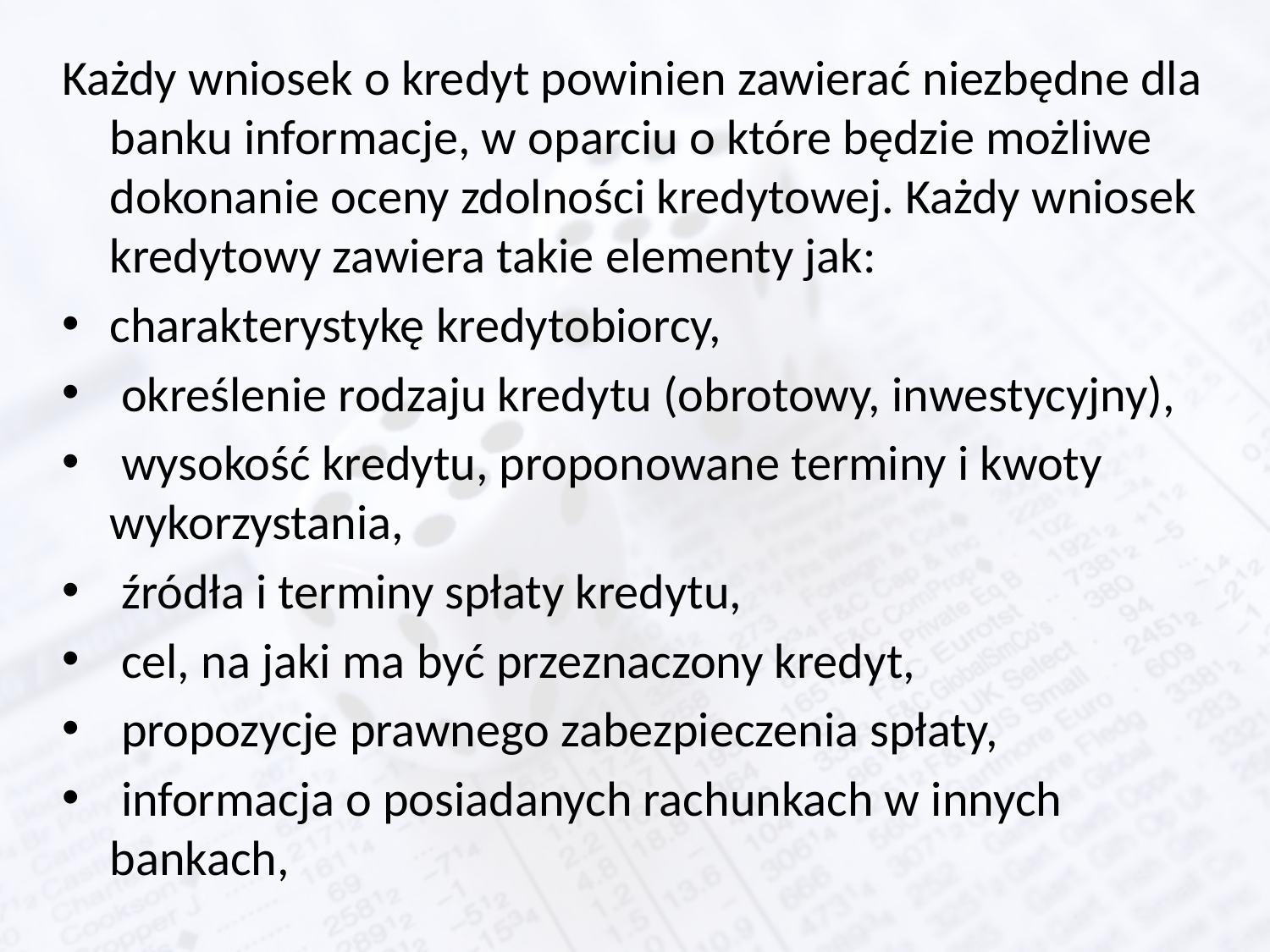

Każdy wniosek o kredyt powinien zawierać niezbędne dla banku informacje, w oparciu o które będzie możliwe dokonanie oceny zdolności kredytowej. Każdy wniosek kredytowy zawiera takie elementy jak:
charakterystykę kredytobiorcy,
 określenie rodzaju kredytu (obrotowy, inwestycyjny),
 wysokość kredytu, proponowane terminy i kwoty wykorzystania,
 źródła i terminy spłaty kredytu,
 cel, na jaki ma być przeznaczony kredyt,
 propozycje prawnego zabezpieczenia spłaty,
 informacja o posiadanych rachunkach w innych bankach,